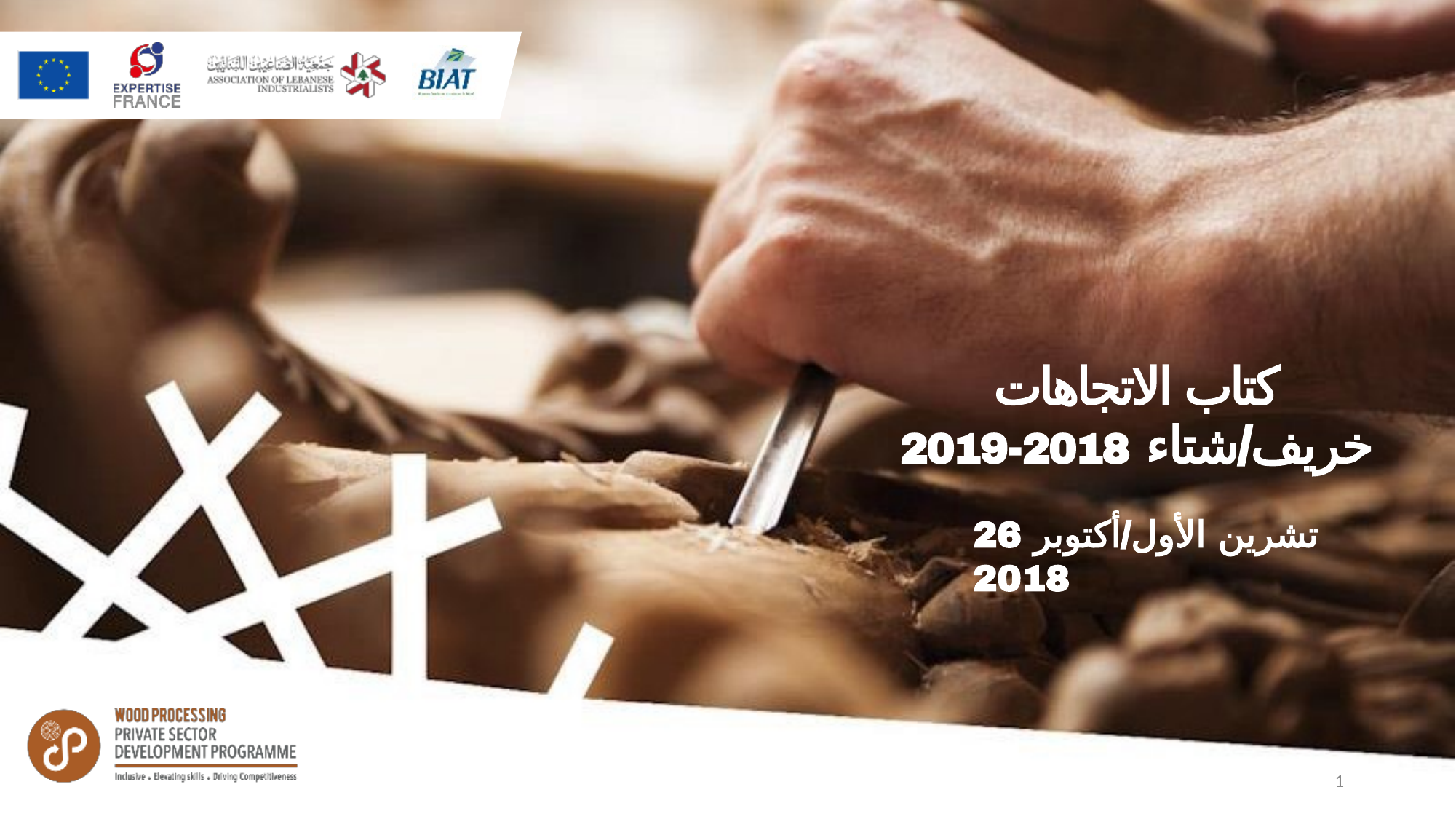

كتاب الاتجاهات
خريف/شتاء 2018-2019
26 تشرين الأول/أكتوبر 2018

1